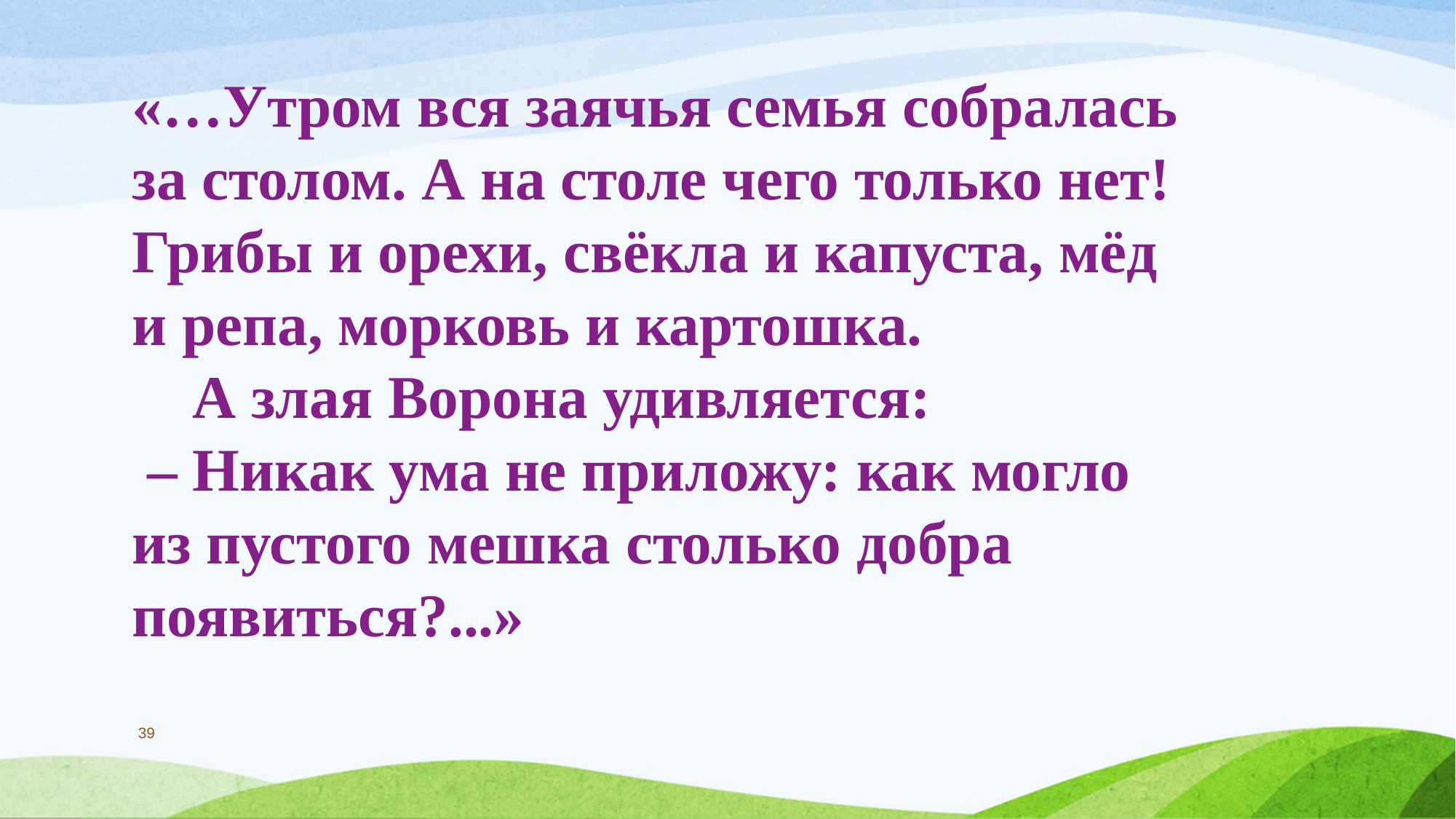

«…Утром вся заячья семья собралась за столом. А на столе чего только нет! Грибы и орехи, свёкла и капуста, мёд и репа, морковь и картошка.
    А злая Ворона удивляется:
 – Никак ума не приложу: как могло из пустого мешка столько добра появиться?...»
39